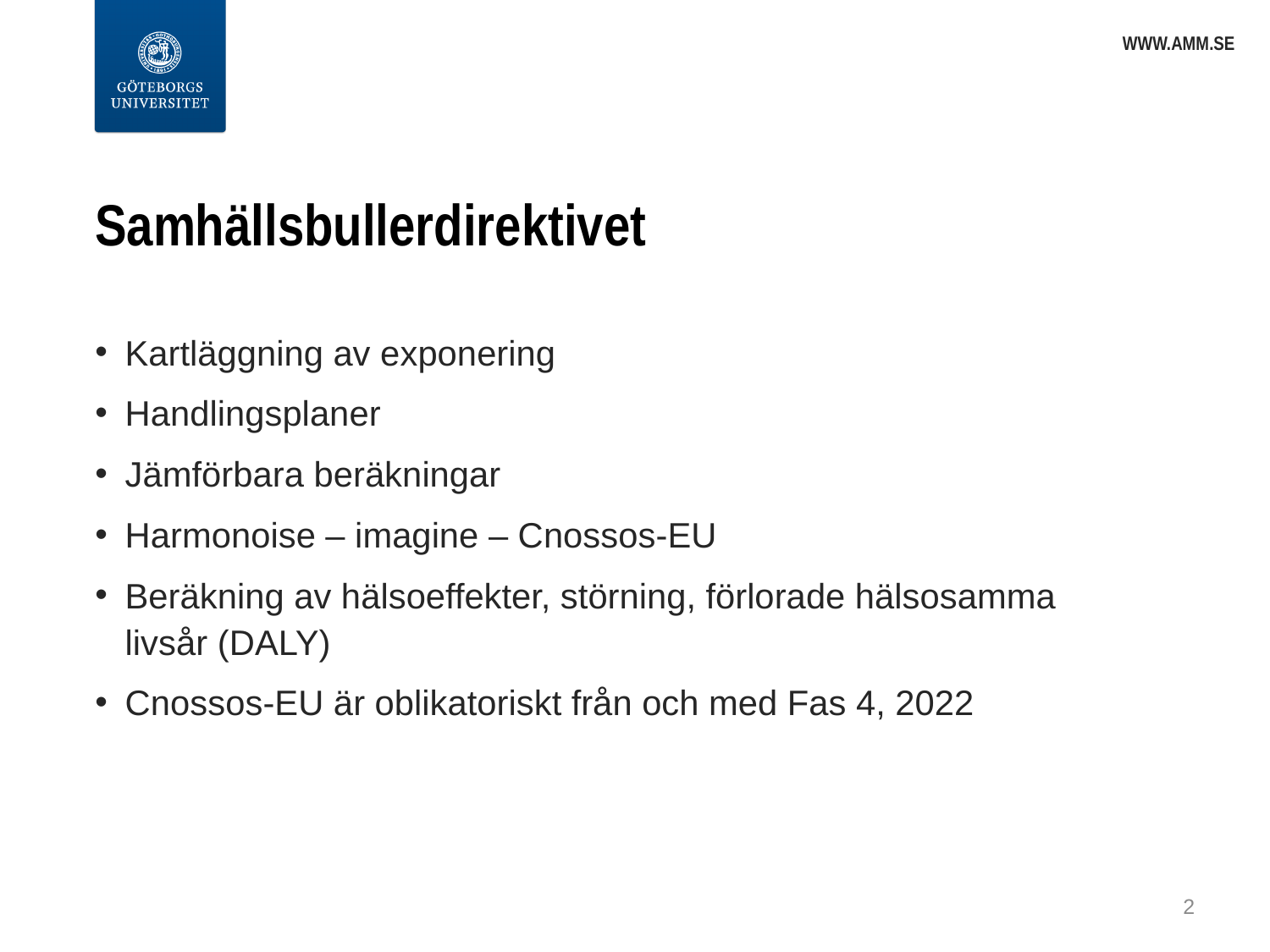

www.amm.se
# Samhällsbullerdirektivet
Kartläggning av exponering
Handlingsplaner
Jämförbara beräkningar
Harmonoise – imagine – Cnossos-EU
Beräkning av hälsoeffekter, störning, förlorade hälsosamma livsår (DALY)
Cnossos-EU är oblikatoriskt från och med Fas 4, 2022

2